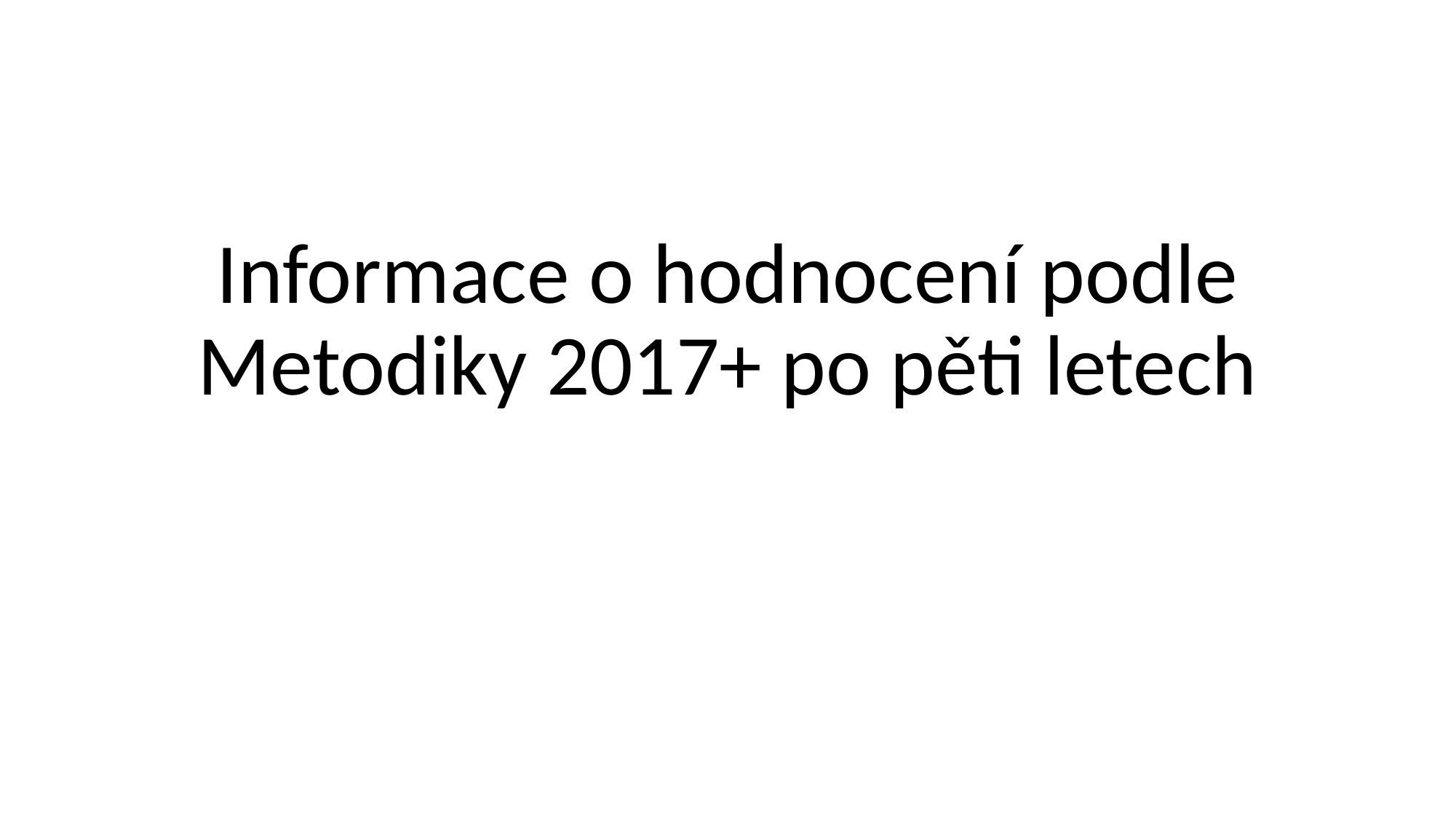

# Informace o hodnocení podle Metodiky 2017+ po pěti letech